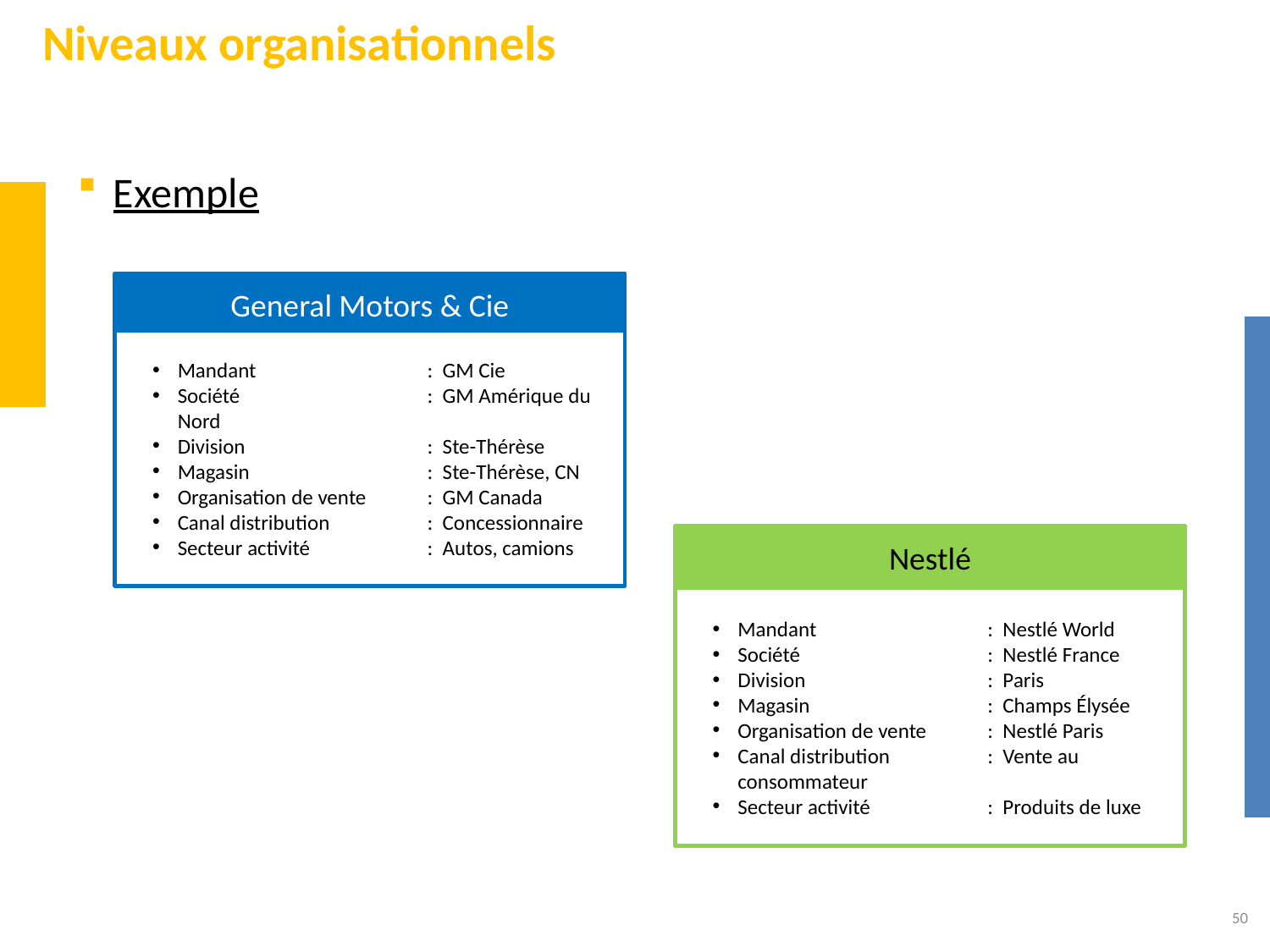

# Niveaux organisationnels
Exemple

General Motors & Cie
Mandant 	:  GM Cie
Société 	:  GM Amérique du Nord
Division 	:  Ste-Thérèse
Magasin 	:  Ste-Thérèse, CN
Organisation de vente 	:  GM Canada
Canal distribution 	:  Concessionnaire
Secteur activité 	:  Autos, camions
Nestlé
Mandant 	:  Nestlé World
Société 	:  Nestlé France
Division 	:  Paris
Magasin 	:  Champs Élysée
Organisation de vente 	:  Nestlé Paris
Canal distribution 	:  Vente au consommateur
Secteur activité 	:  Produits de luxe
50